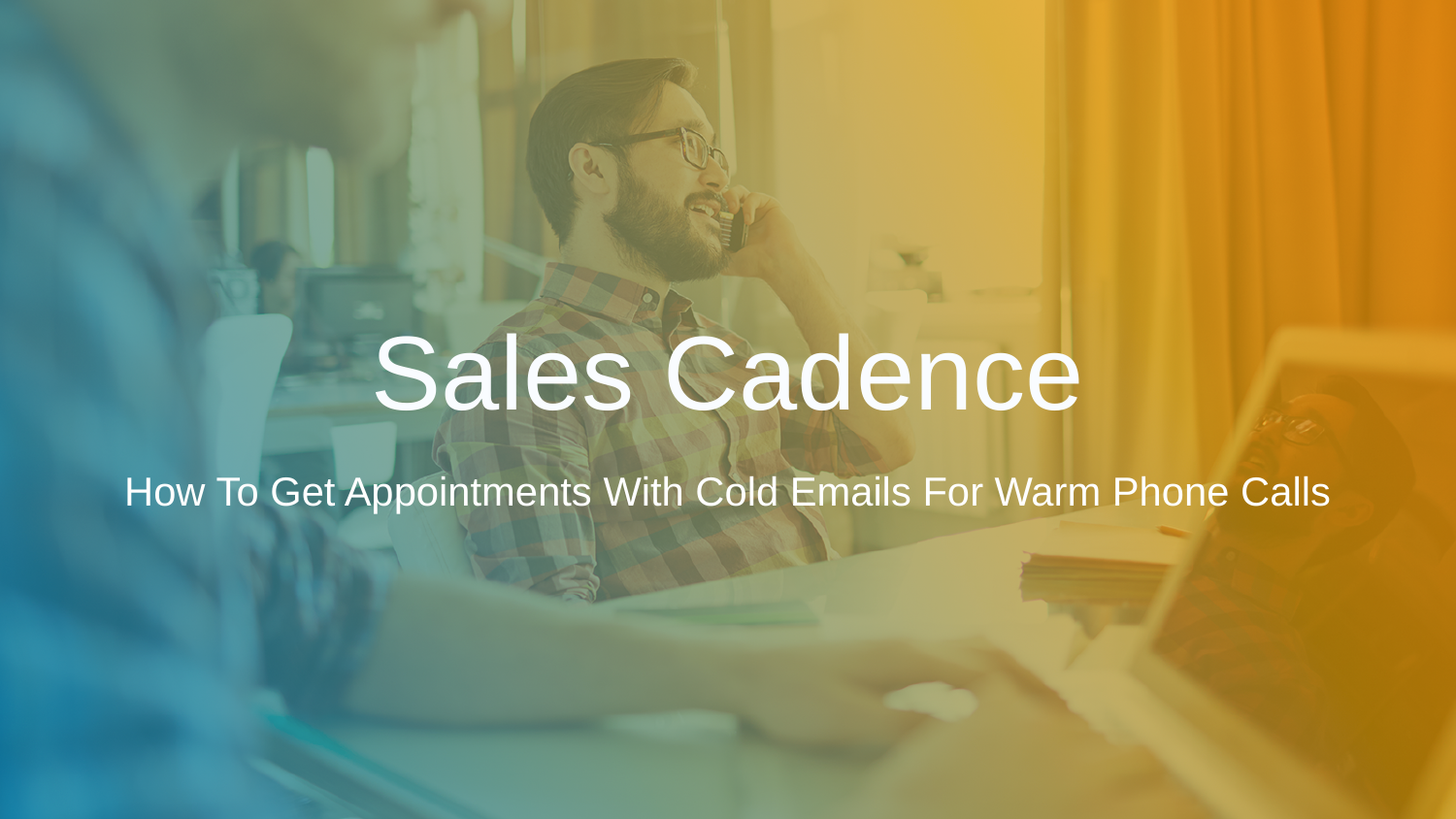

# Sales Cadence
How To Get Appointments With Cold Emails For Warm Phone Calls